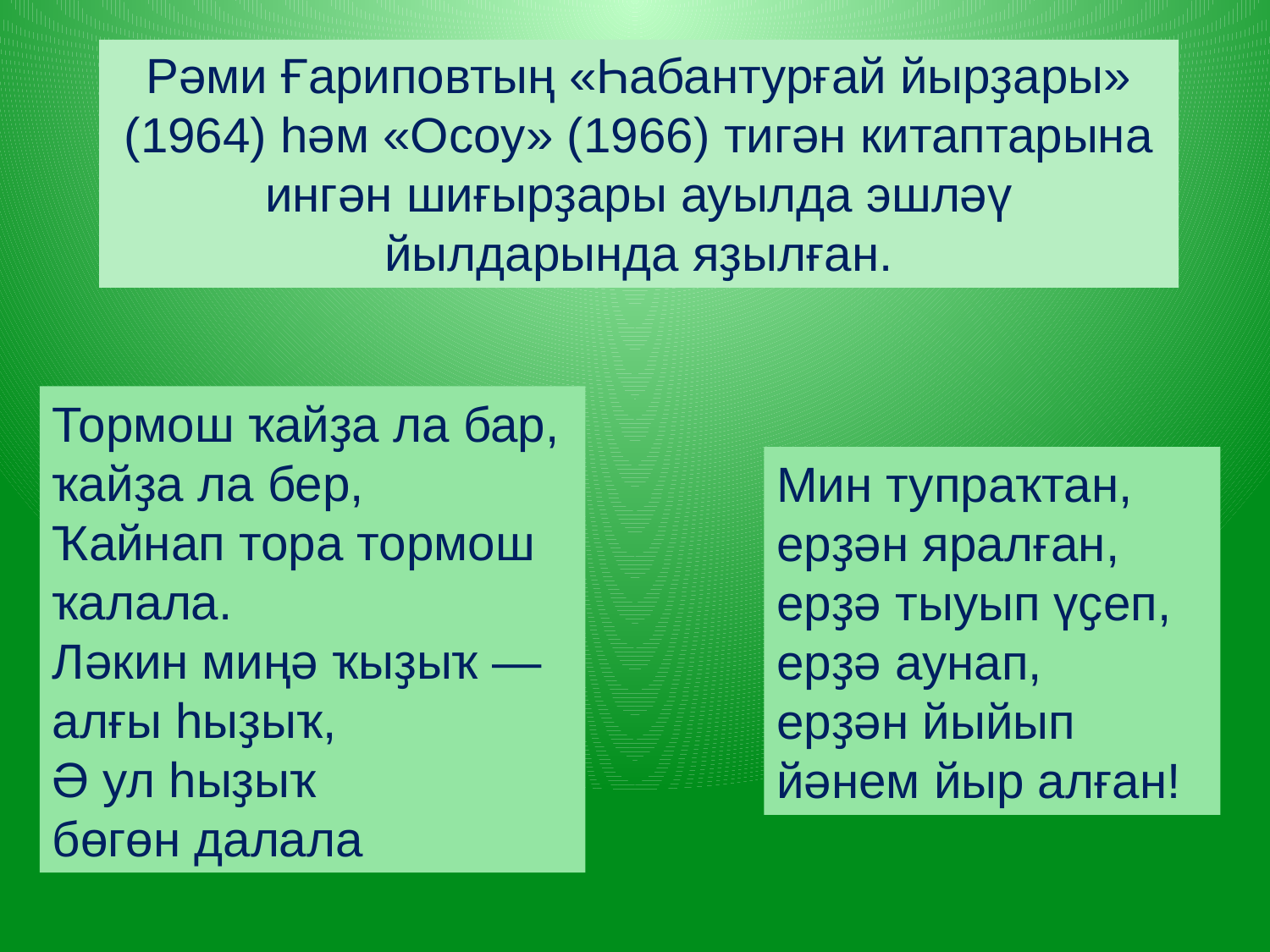

Рәми Ғариповтың «Һабантурғай йырҙары» (1964) һәм «Осоу» (1966) тигән китаптарына ингән шиғырҙары ауылда эшләү йылдарында яҙылған.
Тормош ҡайҙа ла бар,
ҡайҙа ла бер,
Ҡайнап тора тормош
ҡалала.
Ләкин миңә ҡыҙыҡ —
алғы һыҙыҡ,
Ә ул һыҙыҡ
бөгөн далала
Мин тупраҡтан,
ерҙән яралған,
ерҙә тыуып үҫеп,
ерҙә аунап,
ерҙән йыйып
йәнем йыр алған!